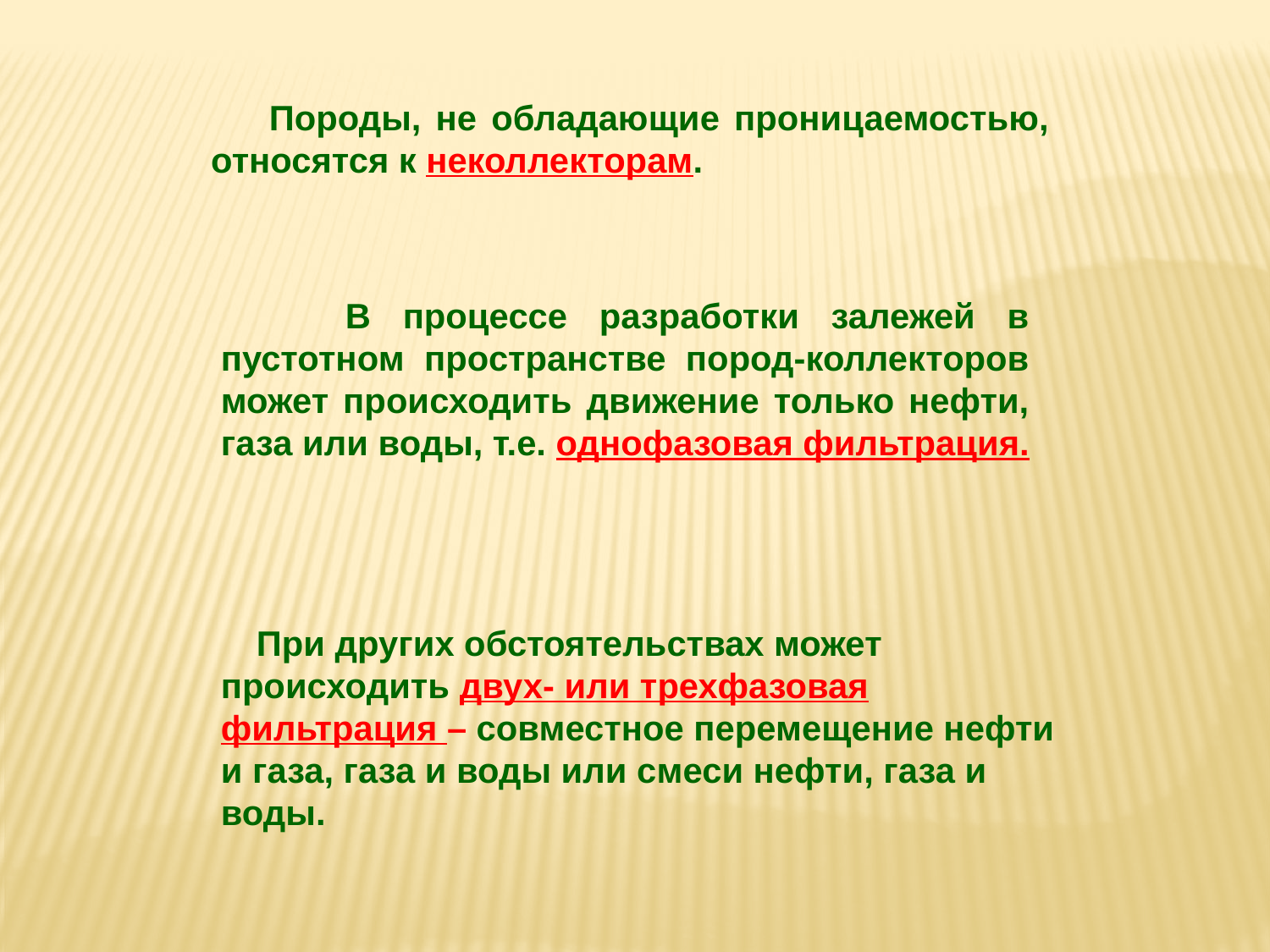

Породы, не обладающие проницаемостью, относятся к неколлекторам.
    В процессе разработки залежей в пустотном пространстве пород-коллекторов может происходить движение только нефти, газа или воды, т.е. однофазовая фильтрация.
    При других обстоятельствах может происходить двух- или трехфазовая фильтрация – совместное перемещение нефти и газа, газа и воды или смеси нефти, газа и воды.